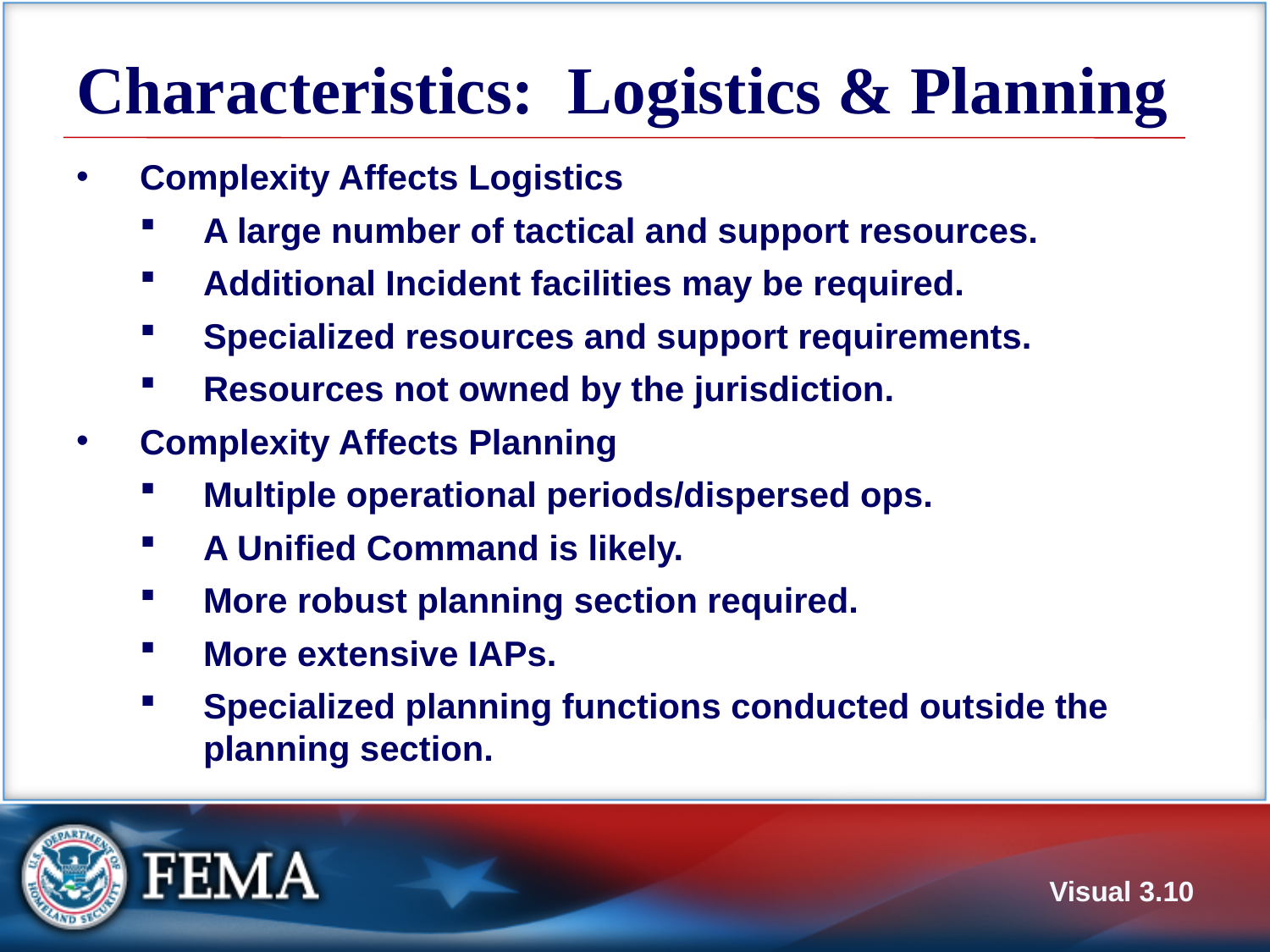

# Characteristics:  Logistics & Planning
Complexity Affects Logistics
A large number of tactical and support resources.
Additional Incident facilities may be required.
Specialized resources and support requirements.
Resources not owned by the jurisdiction.
Complexity Affects Planning
Multiple operational periods/dispersed ops.
A Unified Command is likely.
More robust planning section required.
More extensive IAPs.
Specialized planning functions conducted outside the planning section.
Visual 3.10